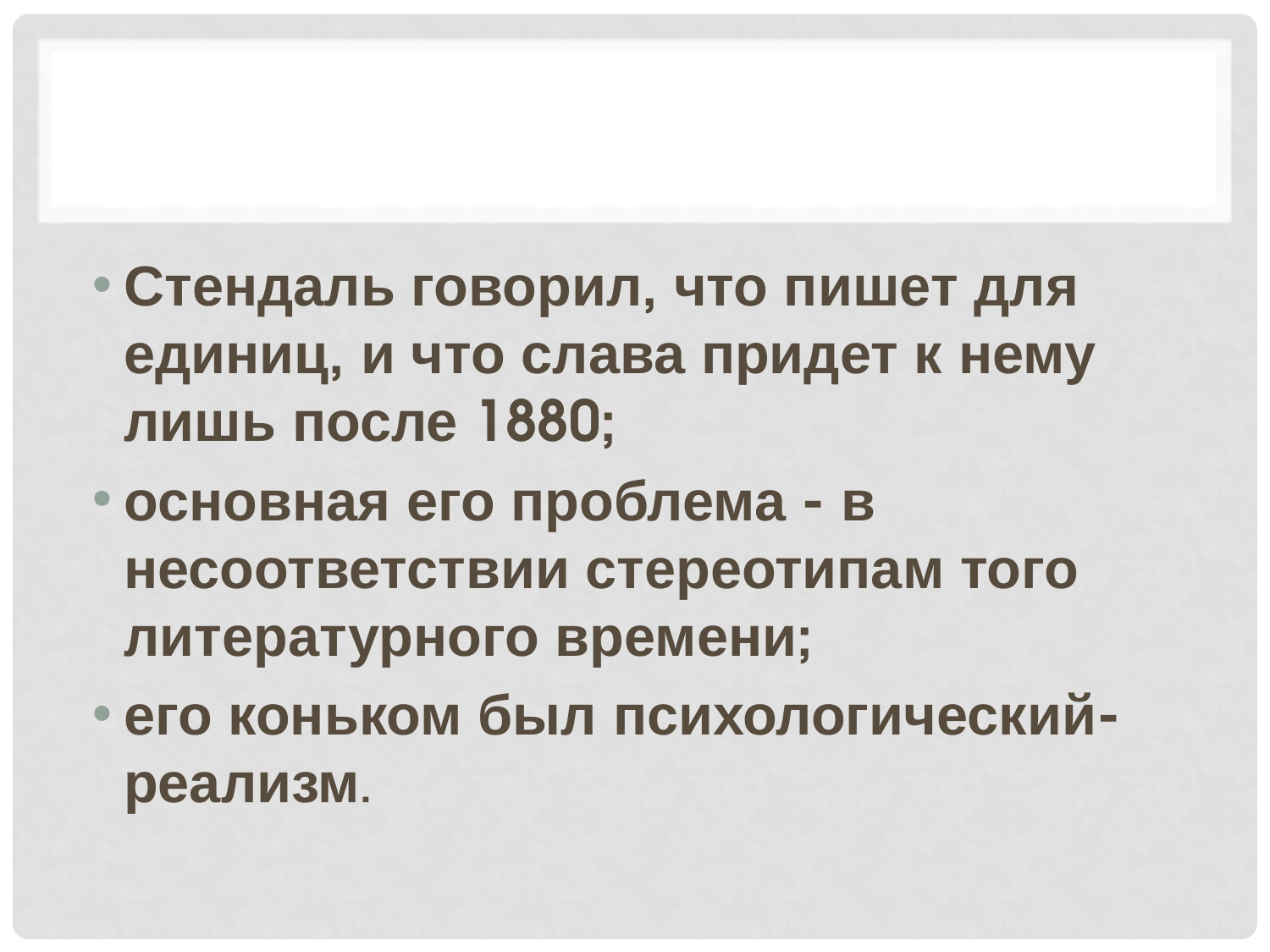

#
Стендаль говорил, что пишет для единиц, и что слава придет к нему лишь после 1880;
основная его проблема - в несоответствии стереотипам того литературного времени;
его коньком был психологический-реализм.